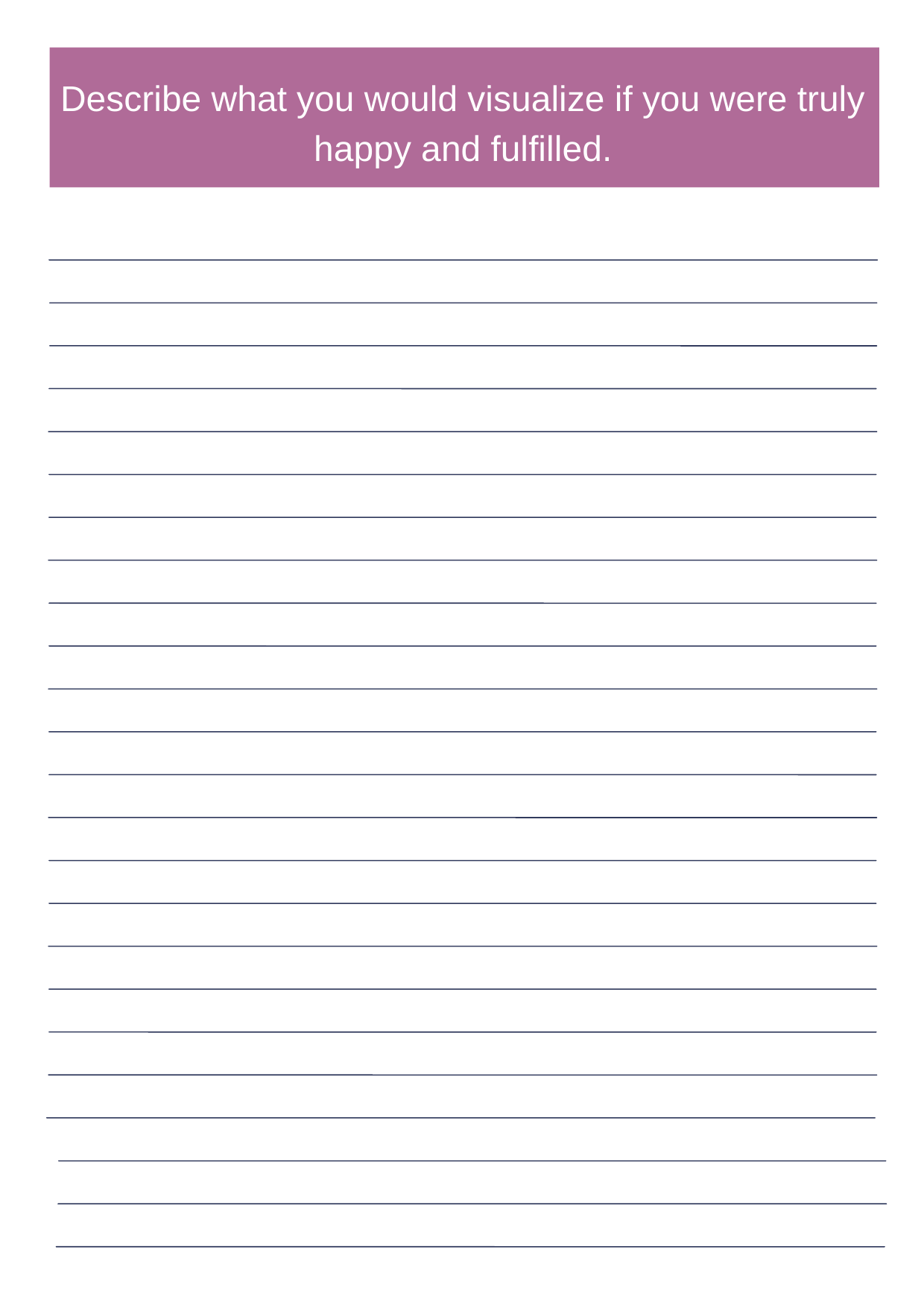

Describe what you would visualize if you were truly happy and fulfilled.